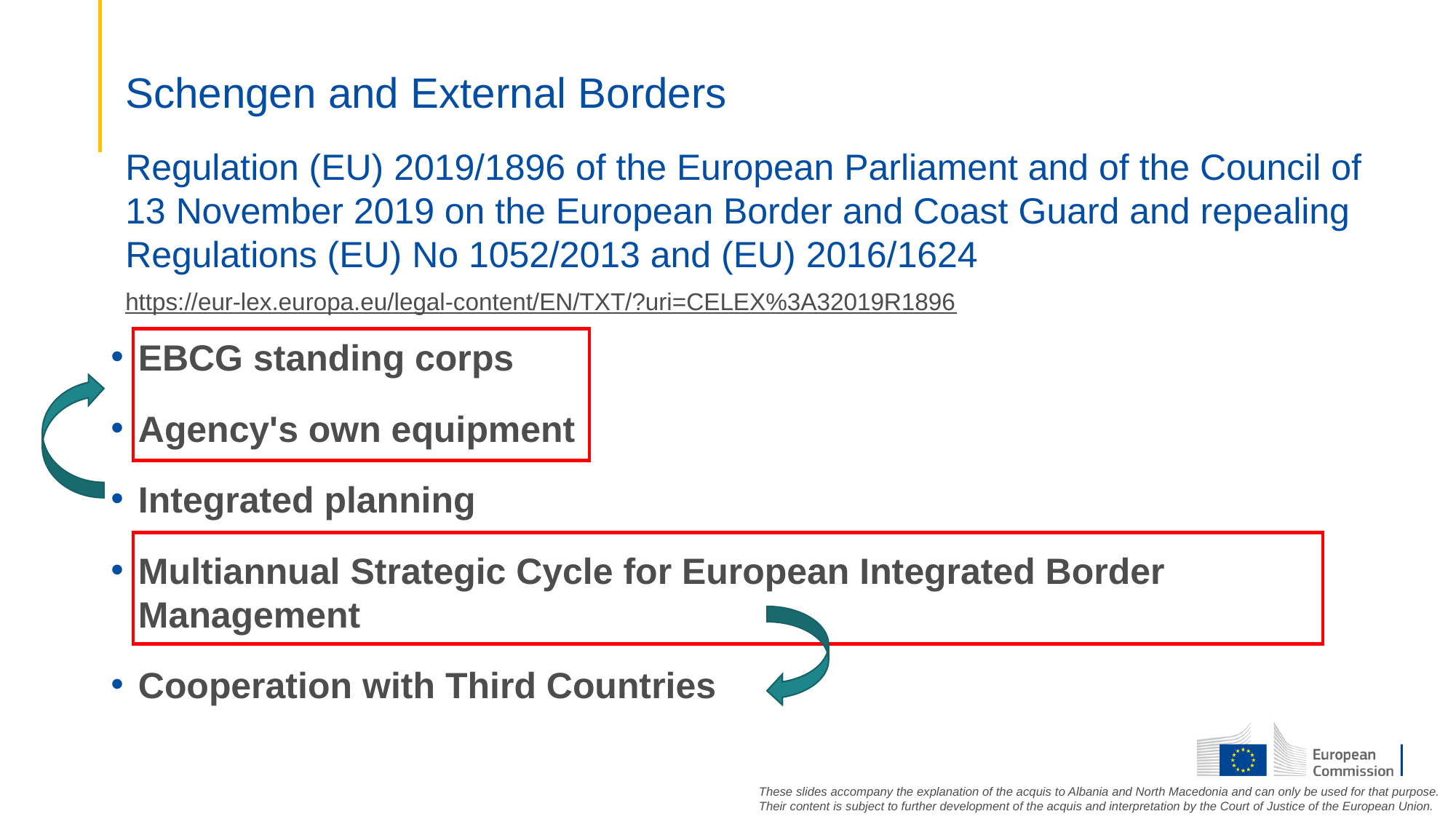

# Schengen and External Borders
Regulation (EU) 2019/1896 of the European Parliament and of the Council of 13 November 2019 on the European Border and Coast Guard and repealing Regulations (EU) No 1052/2013 and (EU) 2016/1624
https://eur-lex.europa.eu/legal-content/EN/TXT/?uri=CELEX%3A32019R1896

EBCG standing corps
Agency's own equipment
Integrated planning
Multiannual Strategic Cycle for European Integrated Border Management
Cooperation with Third Countries